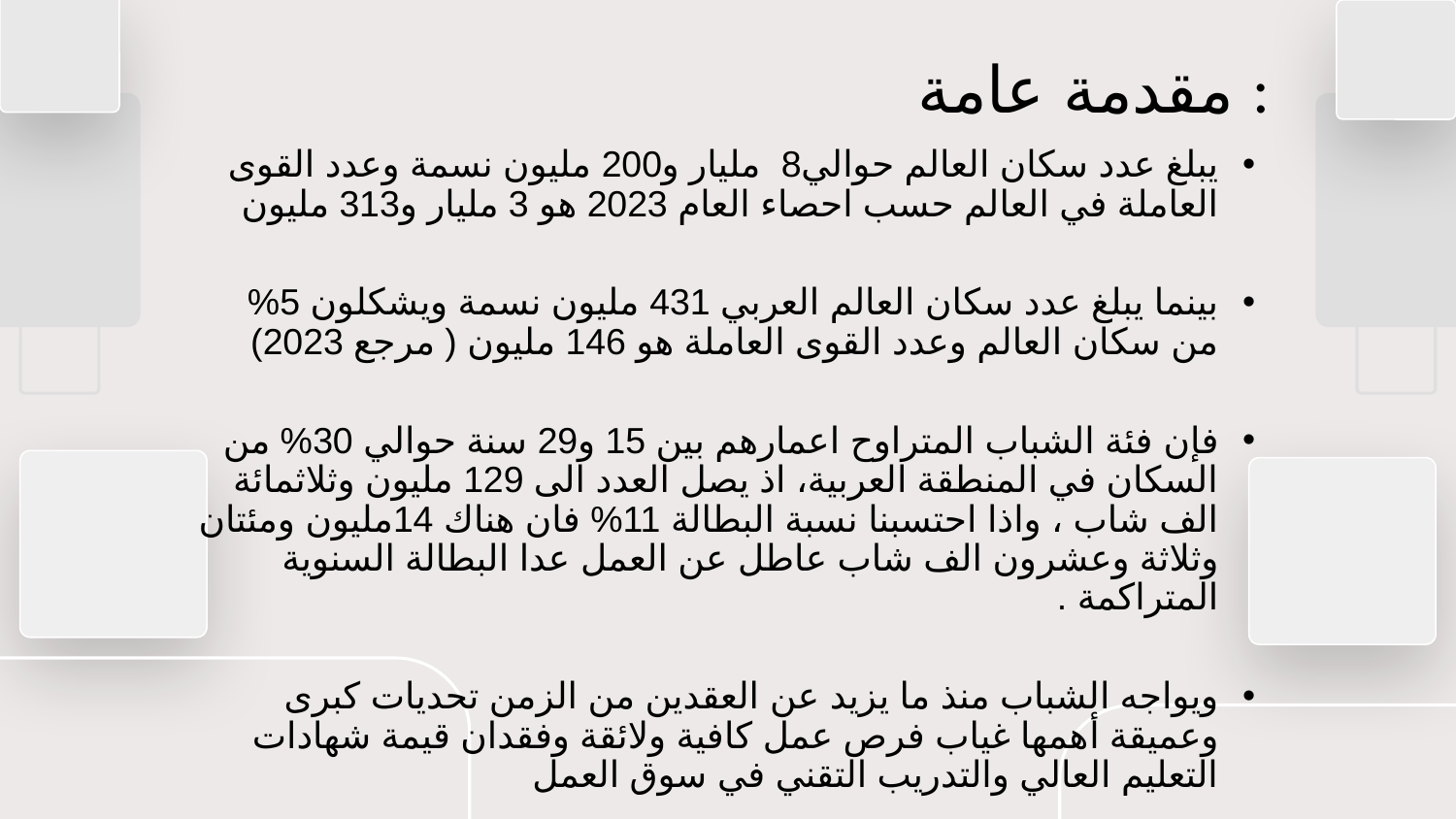

# مقدمة عامة :
يبلغ عدد سكان العالم حوالي8  مليار و200 مليون نسمة وعدد القوى العاملة في العالم حسب احصاء العام 2023 هو 3 مليار و313 مليون

بينما يبلغ عدد سكان العالم العربي 431 مليون نسمة ويشكلون 5% من سكان العالم وعدد القوى العاملة هو 146 مليون ( مرجع 2023)

فإن فئة الشباب المتراوح اعمارهم بين 15 و29 سنة حوالي 30% من السكان في المنطقة العربية، اذ يصل العدد الى 129 مليون وثلاثمائة الف شاب ، واذا احتسبنا نسبة البطالة 11% فان هناك 14مليون ومئتان وثلاثة وعشرون الف شاب عاطل عن العمل عدا البطالة السنوية المتراكمة .

ويواجه الشباب منذ ما يزيد عن العقدين من الزمن تحديات كبرى وعميقة أهمها غياب فرص عمل كافية ولائقة وفقدان قيمة شهادات التعليم العالي والتدريب التقني في سوق العمل